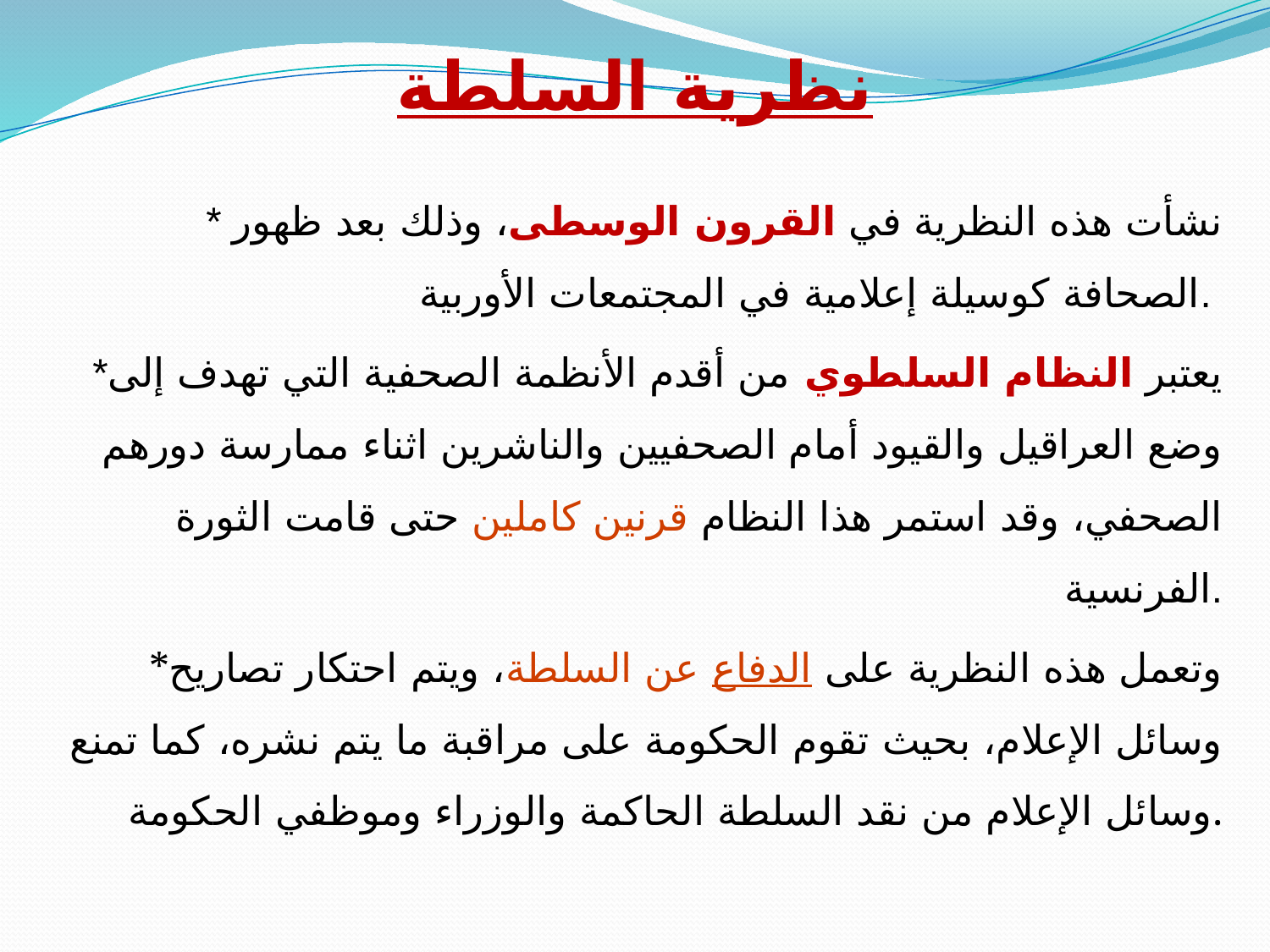

# نظرية السلطة
* نشأت هذه النظرية في القرون الوسطى، وذلك بعد ظهور الصحافة كوسيلة إعلامية في المجتمعات الأوربية.
*يعتبر النظام السلطوي من أقدم الأنظمة الصحفية التي تهدف إلى وضع العراقيل والقيود أمام الصحفيين والناشرين اثناء ممارسة دورهم الصحفي، وقد استمر هذا النظام قرنين كاملين حتى قامت الثورة الفرنسية.
*وتعمل هذه النظرية على الدفاع عن السلطة، ويتم احتكار تصاريح وسائل الإعلام، بحيث تقوم الحكومة على مراقبة ما يتم نشره، كما تمنع وسائل الإعلام من نقد السلطة الحاكمة والوزراء وموظفي الحكومة.